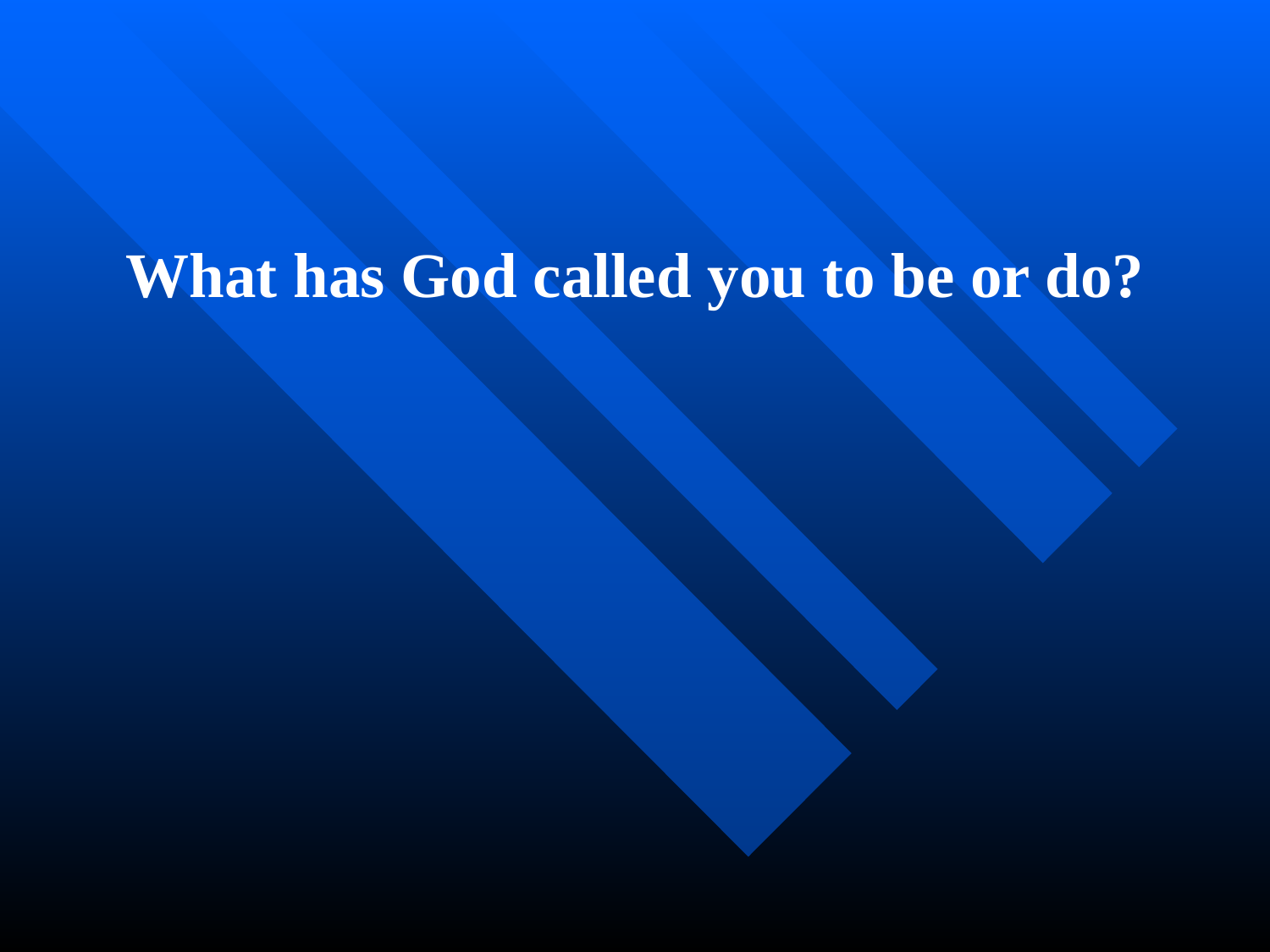

What has God called you to be or do?